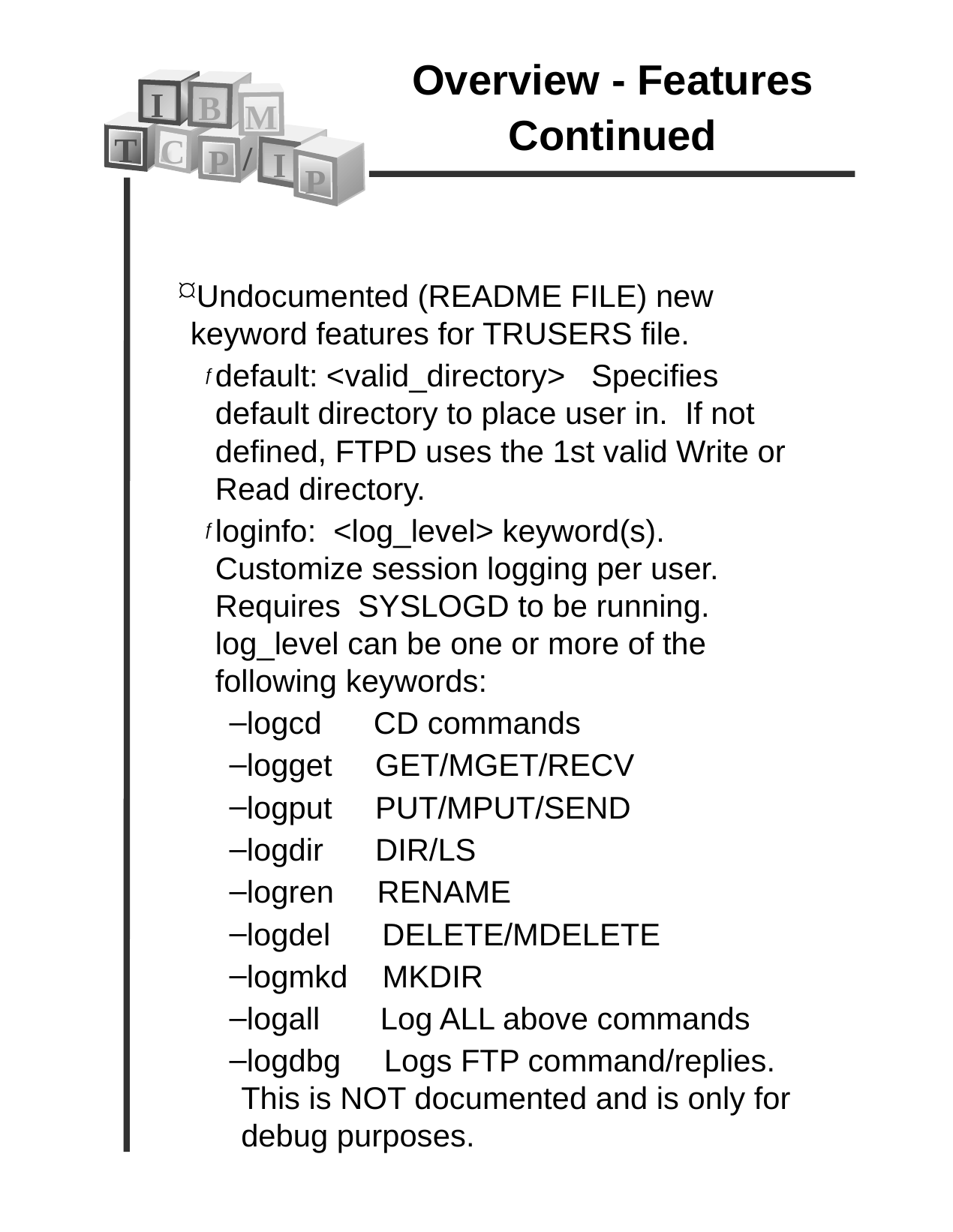

Overview - Features Continued

I

B

M

T
C

/

P

I

P

Undocumented (README FILE) new keyword features for TRUSERS file.
default: <valid_directory>   Specifies default directory to place user in.  If not defined, FTPD uses the 1st valid Write or Read directory.
loginfo:  <log_level> keyword(s).  Customize session logging per user.  Requires  SYSLOGD to be running.  log_level can be one or more of the following keywords:
logcd      CD commands
logget     GET/MGET/RECV
logput     PUT/MPUT/SEND
logdir      DIR/LS
logren     RENAME
logdel      DELETE/MDELETE
logmkd    MKDIR
logall       Log ALL above commands
logdbg     Logs FTP command/replies.  This is NOT documented and is only for debug purposes.